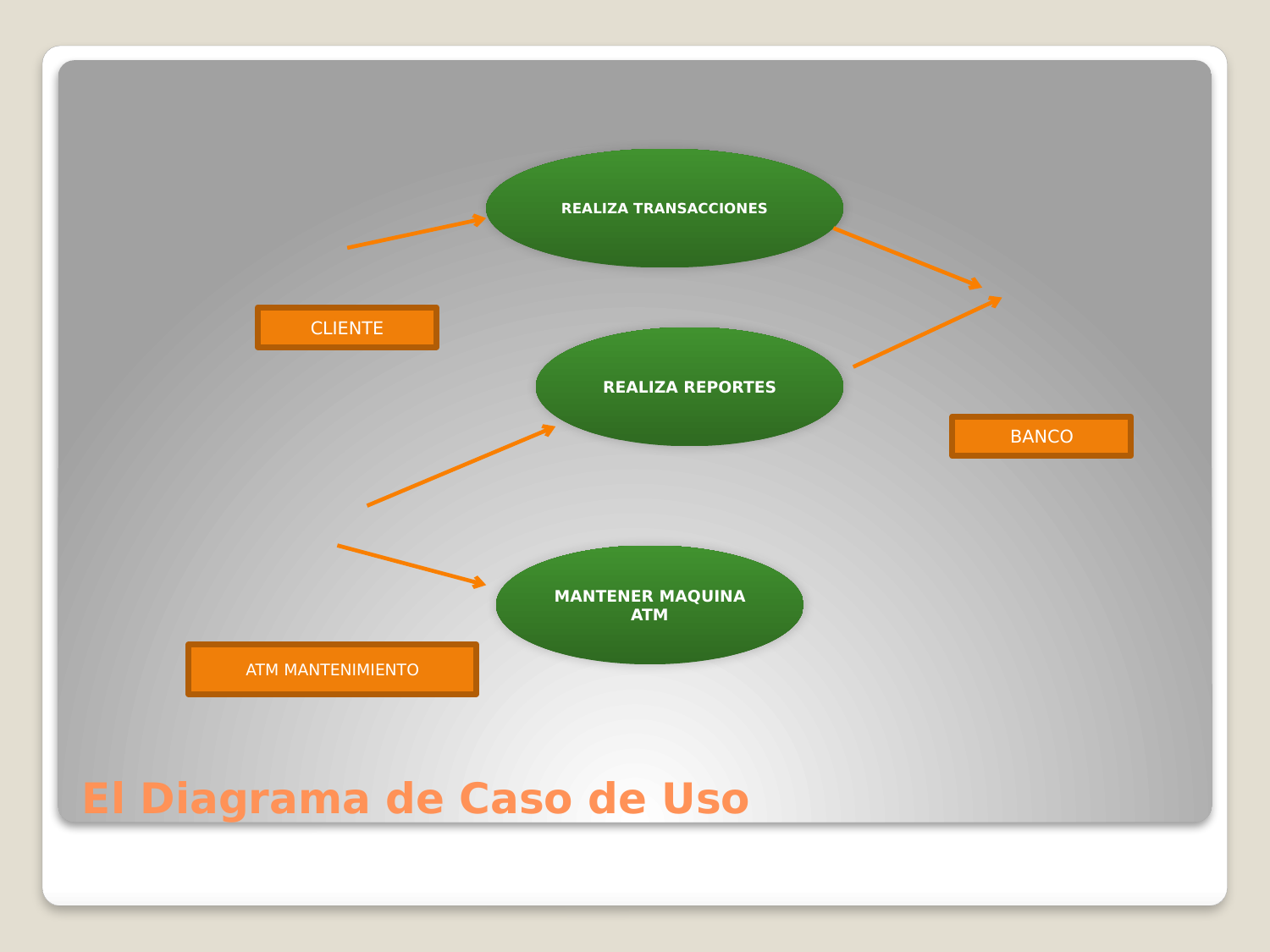

REALIZA TRANSACCIONES

CLIENTE
REALIZA REPORTES
BANCO

MANTENER MAQUINA ATM
ATM MANTENIMIENTO
# El Diagrama de Caso de Uso